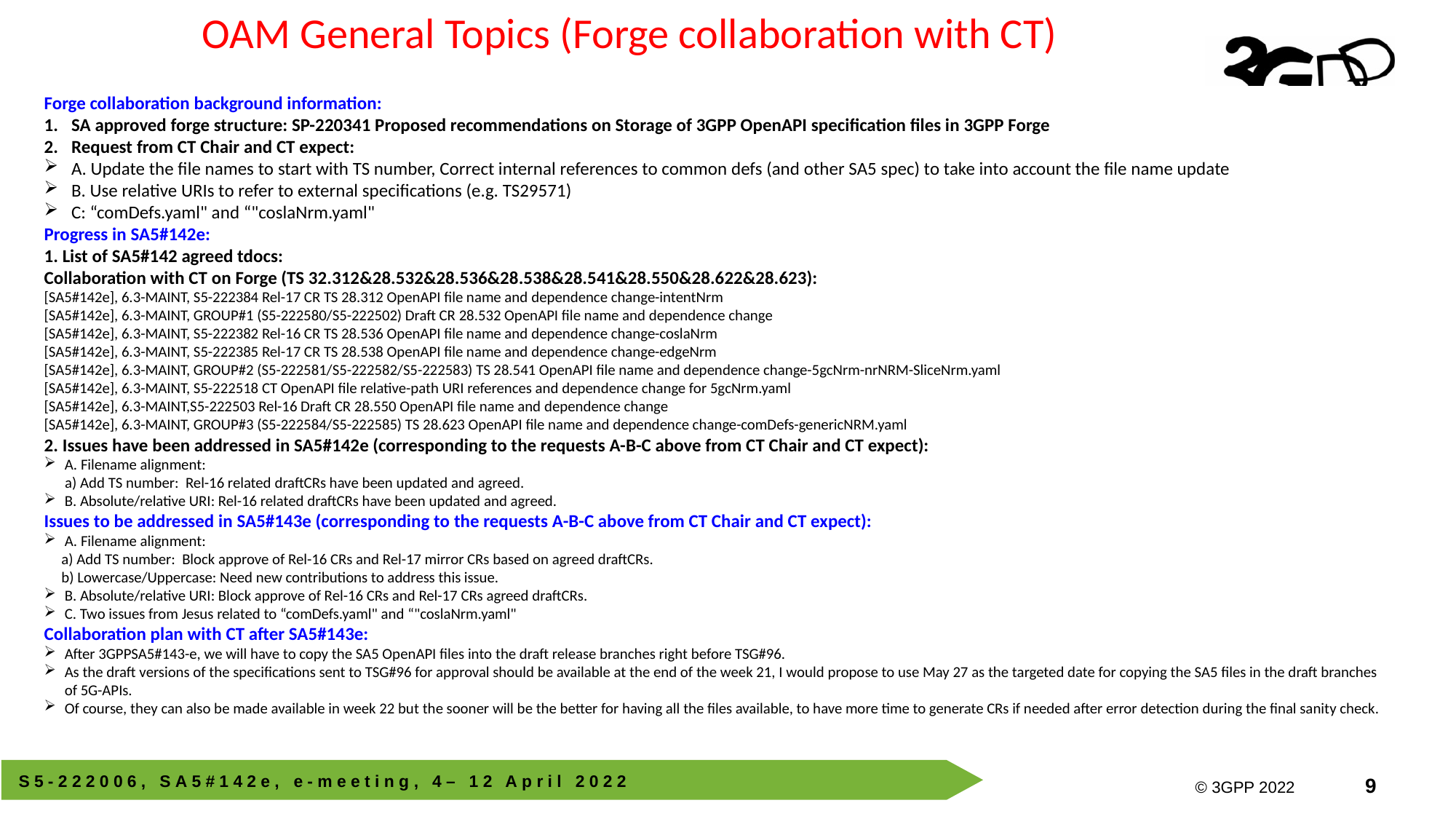

OAM General Topics (Forge collaboration with CT)
Forge collaboration background information:
SA approved forge structure: SP-220341 Proposed recommendations on Storage of 3GPP OpenAPI specification files in 3GPP Forge
Request from CT Chair and CT expect:
A. Update the file names to start with TS number, Correct internal references to common defs (and other SA5 spec) to take into account the file name update
B. Use relative URIs to refer to external specifications (e.g. TS29571)
C: “comDefs.yaml" and “"coslaNrm.yaml"
Progress in SA5#142e:
1. List of SA5#142 agreed tdocs:
Collaboration with CT on Forge (TS 32.312&28.532&28.536&28.538&28.541&28.550&28.622&28.623):
[SA5#142e], 6.3-MAINT, S5-222384 Rel-17 CR TS 28.312 OpenAPI file name and dependence change-intentNrm
[SA5#142e], 6.3-MAINT, GROUP#1 (S5-222580/S5-222502) Draft CR 28.532 OpenAPI file name and dependence change
[SA5#142e], 6.3-MAINT, S5-222382 Rel-16 CR TS 28.536 OpenAPI file name and dependence change-coslaNrm
[SA5#142e], 6.3-MAINT, S5-222385 Rel-17 CR TS 28.538 OpenAPI file name and dependence change-edgeNrm
[SA5#142e], 6.3-MAINT, GROUP#2 (S5-222581/S5-222582/S5-222583) TS 28.541 OpenAPI file name and dependence change-5gcNrm-nrNRM-SliceNrm.yaml
[SA5#142e], 6.3-MAINT, S5-222518 CT OpenAPI file relative-path URI references and dependence change for 5gcNrm.yaml
[SA5#142e], 6.3-MAINT,S5-222503 Rel-16 Draft CR 28.550 OpenAPI file name and dependence change
[SA5#142e], 6.3-MAINT, GROUP#3 (S5-222584/S5-222585) TS 28.623 OpenAPI file name and dependence change-comDefs-genericNRM.yaml
2. Issues have been addressed in SA5#142e (corresponding to the requests A-B-C above from CT Chair and CT expect):
A. Filename alignment:
      a) Add TS number:  Rel-16 related draftCRs have been updated and agreed.
B. Absolute/relative URI: Rel-16 related draftCRs have been updated and agreed.
Issues to be addressed in SA5#143e (corresponding to the requests A-B-C above from CT Chair and CT expect):
A. Filename alignment:
     a) Add TS number:  Block approve of Rel-16 CRs and Rel-17 mirror CRs based on agreed draftCRs.
     b) Lowercase/Uppercase: Need new contributions to address this issue.
B. Absolute/relative URI: Block approve of Rel-16 CRs and Rel-17 CRs agreed draftCRs.
C. Two issues from Jesus related to “comDefs.yaml" and “"coslaNrm.yaml"
Collaboration plan with CT after SA5#143e:
After 3GPPSA5#143-e, we will have to copy the SA5 OpenAPI files into the draft release branches right before TSG#96.
As the draft versions of the specifications sent to TSG#96 for approval should be available at the end of the week 21, I would propose to use May 27 as the targeted date for copying the SA5 files in the draft branches of 5G-APIs.
Of course, they can also be made available in week 22 but the sooner will be the better for having all the files available, to have more time to generate CRs if needed after error detection during the final sanity check.